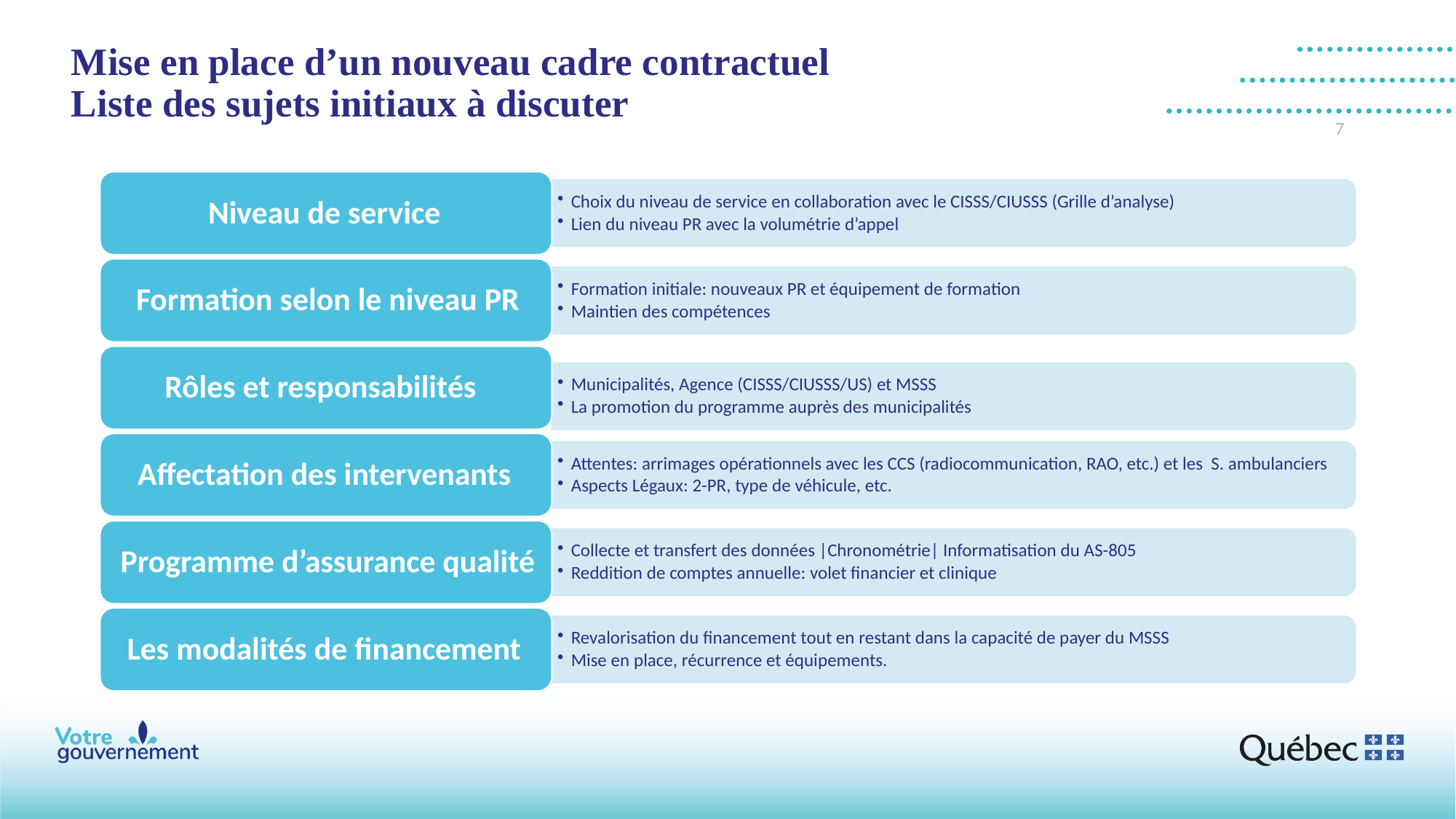

# Mise en place d’un nouveau cadre contractuel Liste des sujets initiaux à discuter
7
Choix du niveau de service en collaboration avec le CISSS/CIUSSS (Grille d’analyse)
Lien du niveau PR avec la volumétrie d’appel
Niveau de service
Formation initiale: nouveaux PR et équipement de formation
Maintien des compétences
Formation selon le niveau PR
Municipalités, Agence (CISSS/CIUSSS/US) et MSSS
La promotion du programme auprès des municipalités
Rôles et responsabilités
Attentes: arrimages opérationnels avec les CCS (radiocommunication, RAO, etc.) et les  S. ambulanciers
Aspects Légaux: 2-PR, type de véhicule, etc.
Affectation des intervenants
Collecte et transfert des données |Chronométrie| Informatisation du AS-805
Reddition de comptes annuelle: volet financier et clinique
Programme d’assurance qualité
Revalorisation du financement tout en restant dans la capacité de payer du MSSS
Mise en place, récurrence et équipements.
Les modalités de financement